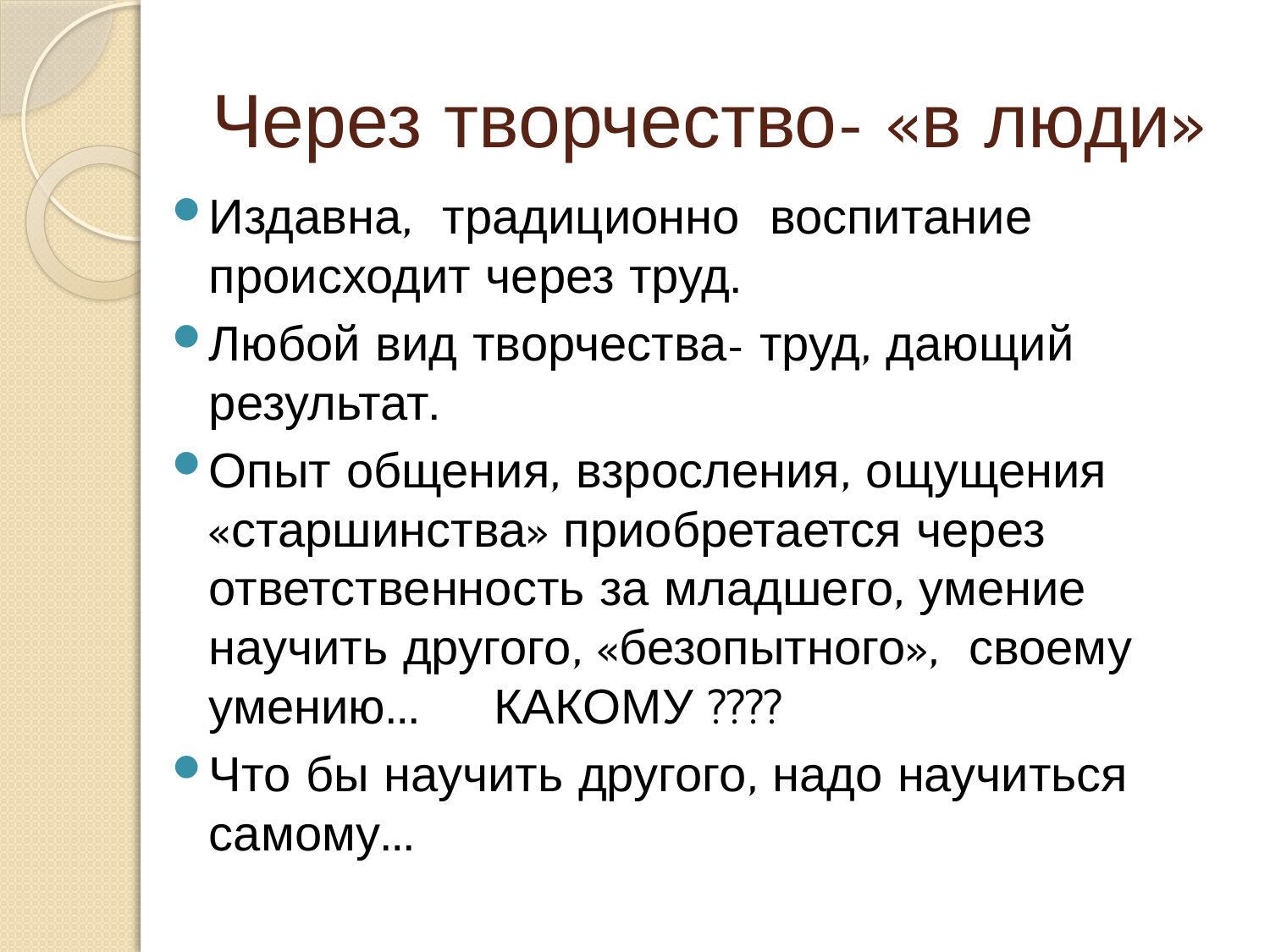

# Через творчество- «в люди»
Издавна,  традиционно  воспитание происходит через труд.
Любой вид творчества- труд, дающий результат.
Опыт общения, взросления, ощущения «старшинства» приобретается через ответственность за младшего, умение научить другого, «безопытного»,  своему умению…     КАКОМУ ????
Что бы научить другого, надо научиться самому…